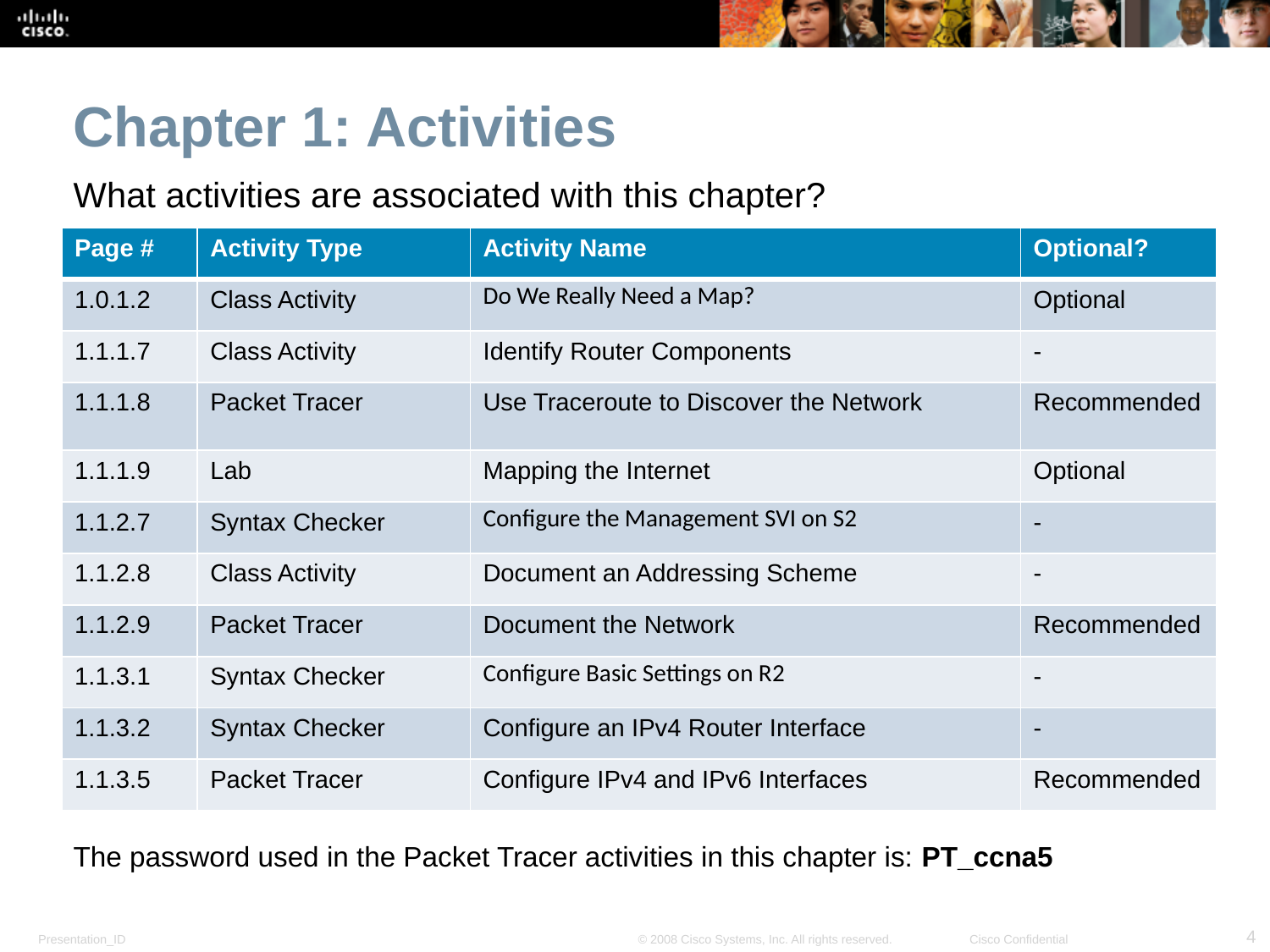

Chapter 1: Activities
What activities are associated with this chapter?

| Page # | Activity Type | Activity Name | Optional? |
| --- | --- | --- | --- |
| 1.0.1.2 | Class Activity | Do We Really Need a Map? | Optional |
| 1.1.1.7 | Class Activity | Identify Router Components | - |
| 1.1.1.8 | Packet Tracer | Use Traceroute to Discover the Network | Recommended |
| 1.1.1.9 | Lab | Mapping the Internet | Optional |
| 1.1.2.7 | Syntax Checker | Configure the Management SVI on S2 | - |
| 1.1.2.8 | Class Activity | Document an Addressing Scheme | - |
| 1.1.2.9 | Packet Tracer | Document the Network | Recommended |
| 1.1.3.1 | Syntax Checker | Configure Basic Settings on R2 | - |
| 1.1.3.2 | Syntax Checker | Configure an IPv4 Router Interface | - |
| 1.1.3.5 | Packet Tracer | Configure IPv4 and IPv6 Interfaces | Recommended |
The password used in the Packet Tracer activities in this chapter is: PT_ccna5